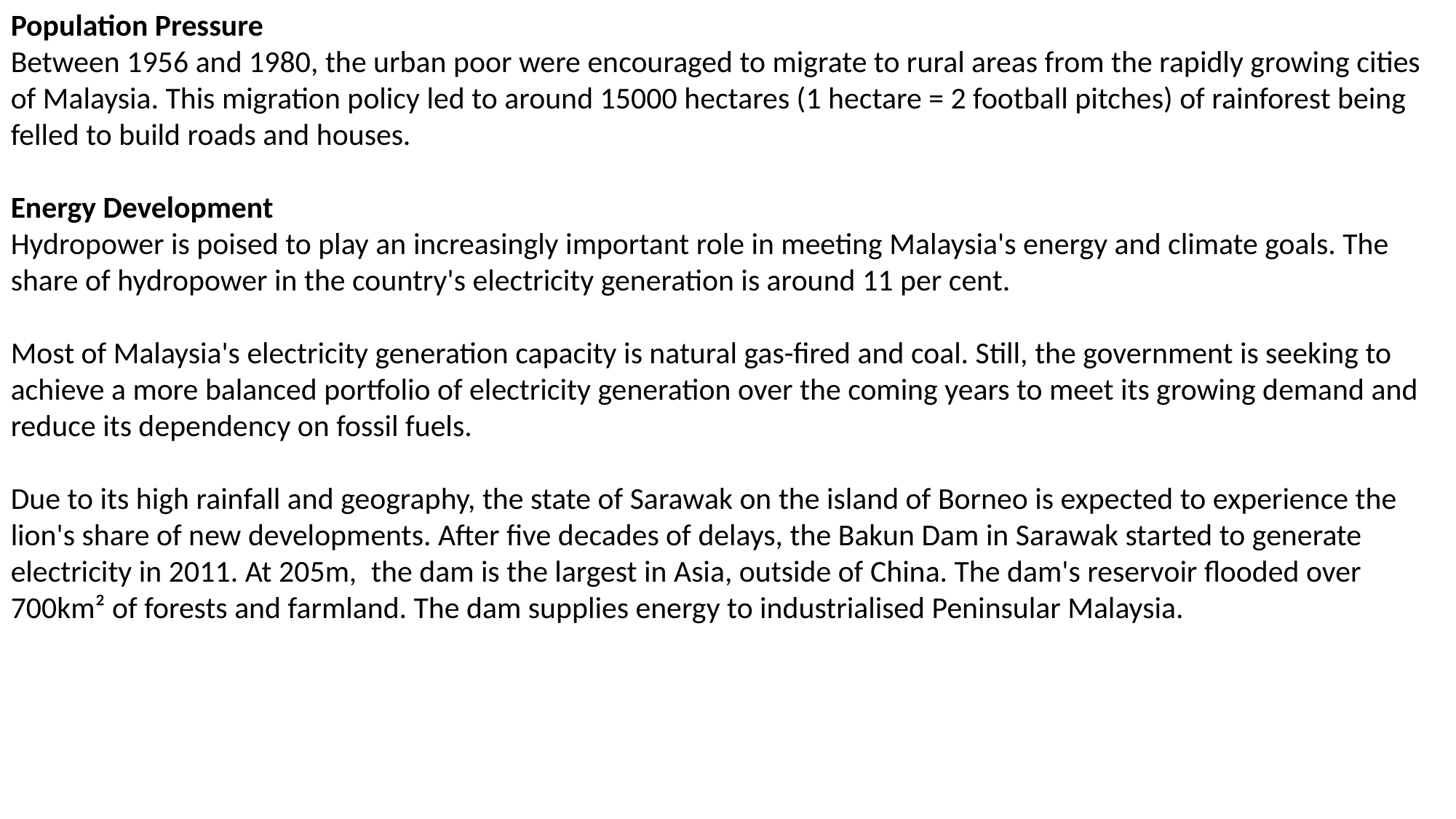

Population Pressure
Between 1956 and 1980, the urban poor were encouraged to migrate to rural areas from the rapidly growing cities of Malaysia. This migration policy led to around 15000 hectares (1 hectare = 2 football pitches) of rainforest being felled to build roads and houses.

Energy Development
Hydropower is poised to play an increasingly important role in meeting Malaysia's energy and climate goals. The share of hydropower in the country's electricity generation is around 11 per cent.

Most of Malaysia's electricity generation capacity is natural gas-fired and coal. Still, the government is seeking to achieve a more balanced portfolio of electricity generation over the coming years to meet its growing demand and reduce its dependency on fossil fuels.

Due to its high rainfall and geography, the state of Sarawak on the island of Borneo is expected to experience the lion's share of new developments. After five decades of delays, the Bakun Dam in Sarawak started to generate electricity in 2011. At 205m,  the dam is the largest in Asia, outside of China. The dam's reservoir flooded over 700km² of forests and farmland. The dam supplies energy to industrialised Peninsular Malaysia.